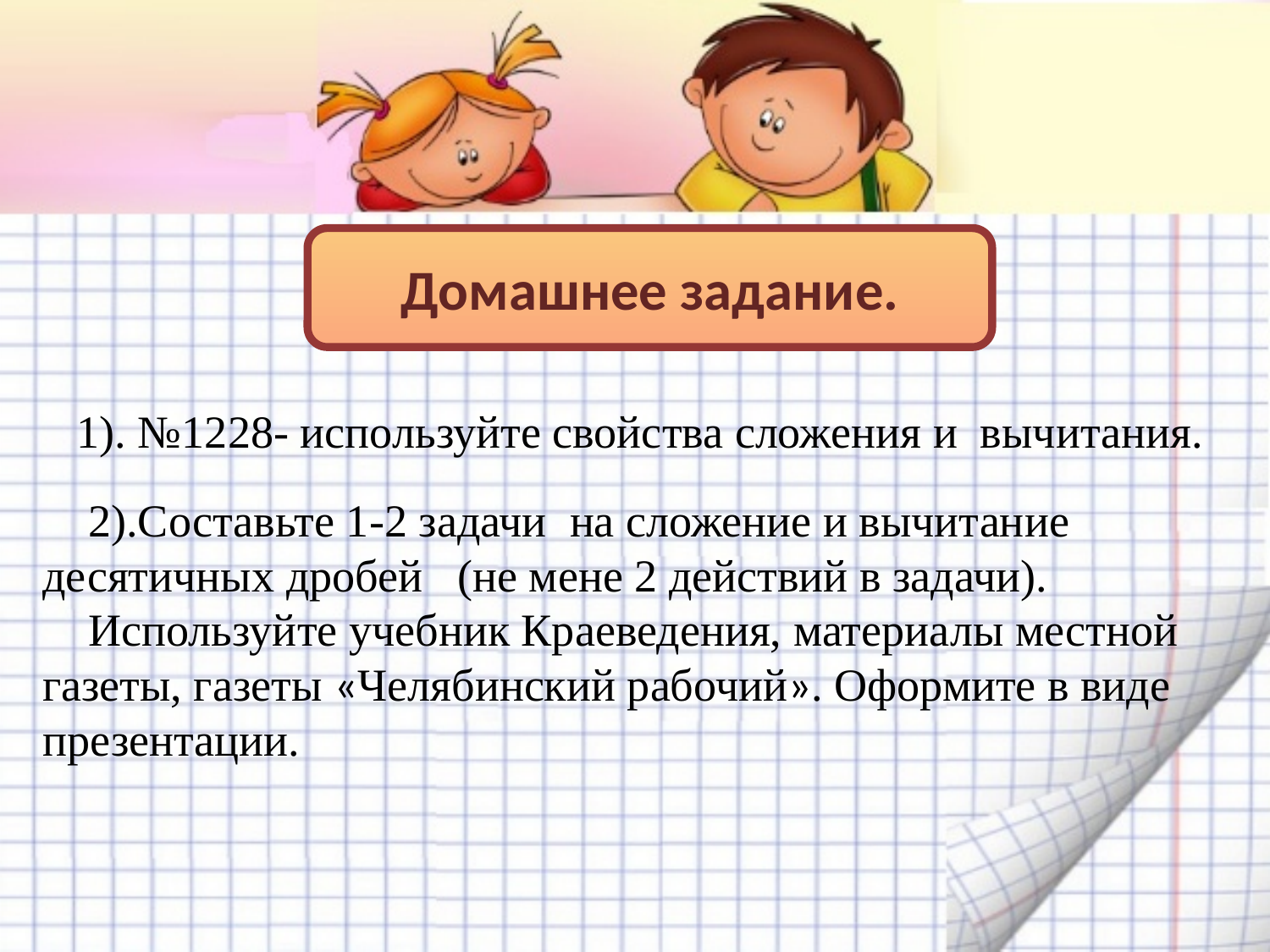

Домашнее задание.
   1). №1228- используйте свойства сложения и  вычитания.

    2).Составьте 1-2 задачи  на сложение и вычитание
десятичных дробей   (не мене 2 действий в задачи).
    Используйте учебник Краеведения, материалы местной газеты, газеты «Челябинский рабочий». Оформите в виде презентации.